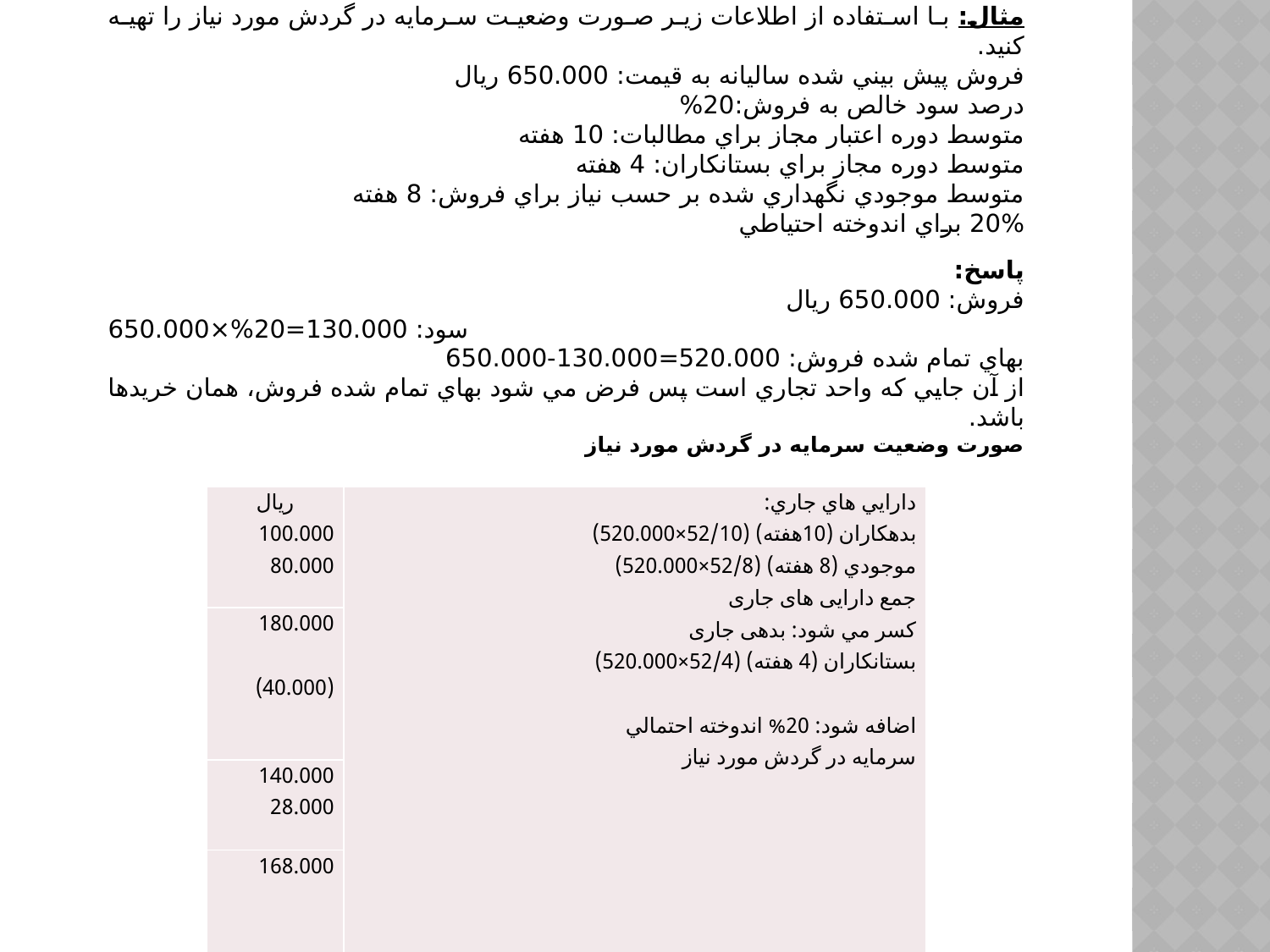

مثال: با استفاده از اطلاعات زير صورت وضعیت سرمايه در گردش مورد نياز را تهيه كنيد.
فروش پيش بيني شده ساليانه به قيمت: 650.000 ريال
درصد سود خالص به فروش:20%
متوسط دوره اعتبار مجاز براي مطالبات: 10 هفته
متوسط دوره مجاز براي بستانكاران: 4 هفته
متوسط موجودي نگهداري شده بر حسب نياز براي فروش: 8 هفته
20% براي اندوخته احتياطي

پاسخ:
فروش: 650.000 ريال
سود: 130.000=20%×650.000
بهاي تمام شده فروش: 520.000=130.000-650.000
از آن جايي كه واحد تجاري است پس فرض مي شود بهاي تمام شده فروش، همان خريدها باشد.
صورت وضعیت سرمایه در گردش مورد نیاز

| ريال 100.000 80.000 | دارايي هاي جاري: بدهكاران (10هفته) (52/10×520.000) موجودي (8 هفته) (52/8×520.000) جمع دارایی های جاری كسر مي شود: بدهی جاری بستانكاران (4 هفته) (52/4×520.000)   اضافه شود: 20% اندوخته احتمالي سرمايه در گردش مورد نياز |
| --- | --- |
| 180.000   (40.000) |  |
| 140.000 28.000 |  |
| 168.000 |  |